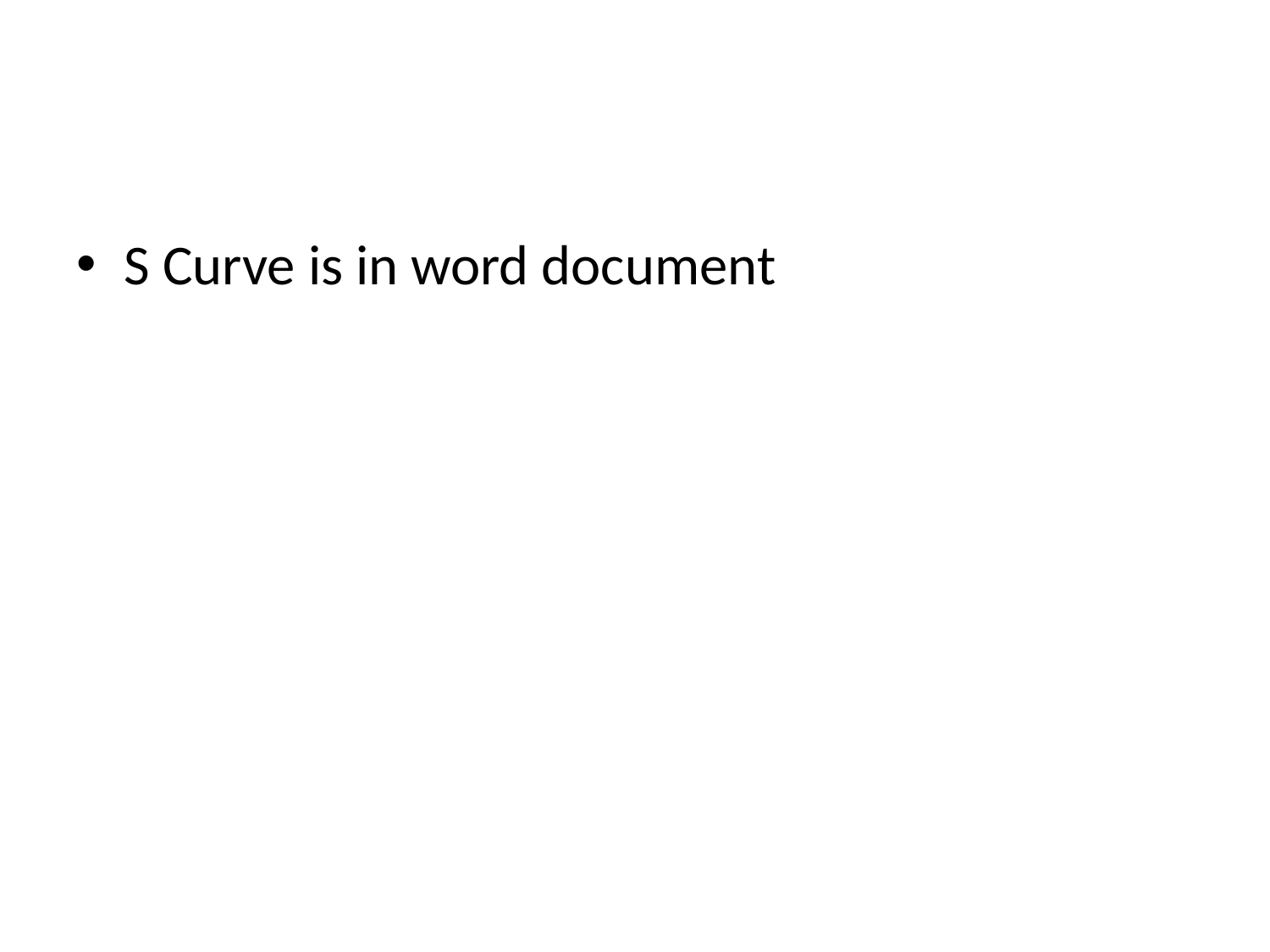

#
S Curve is in word document